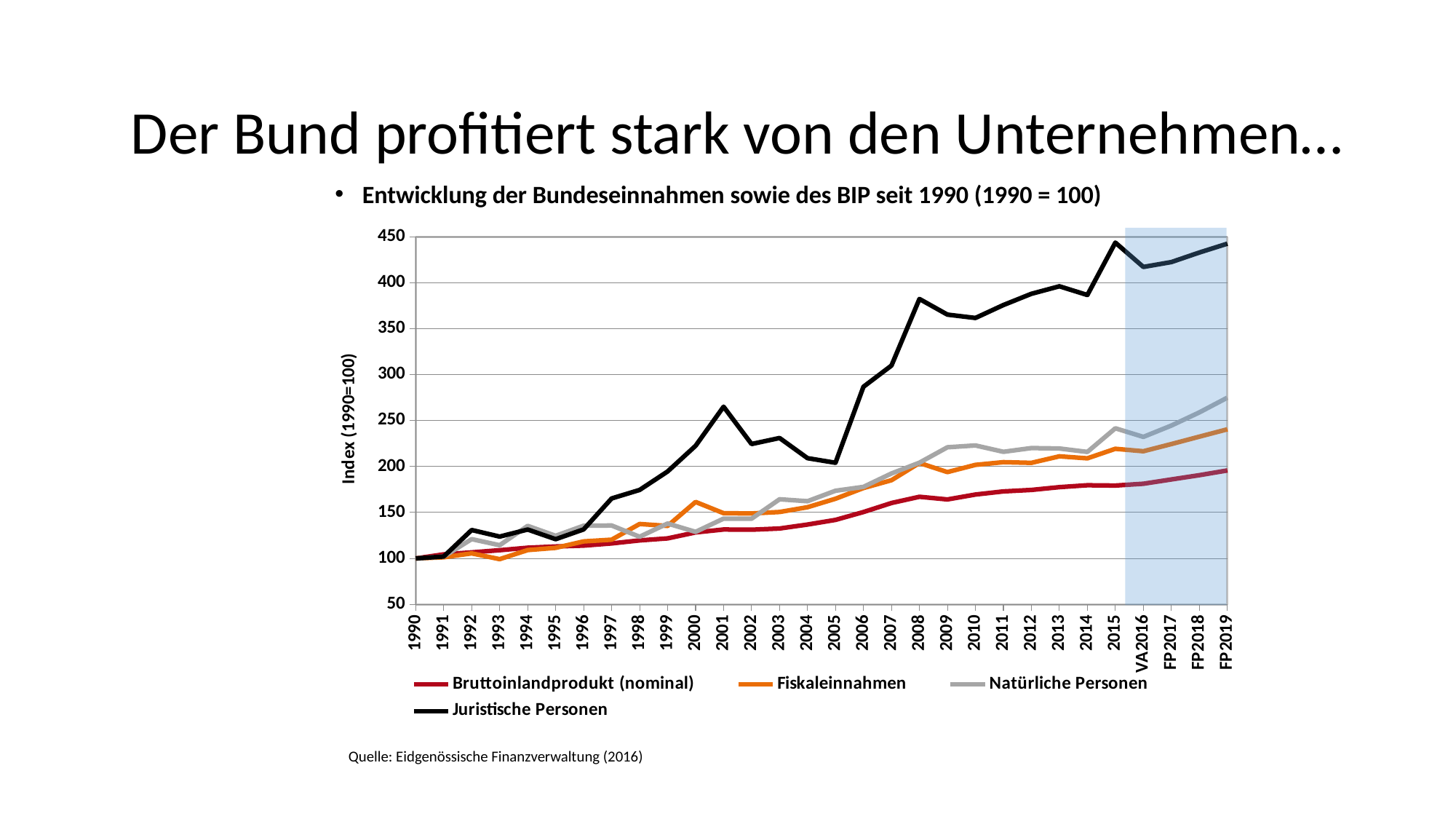

# Der Bund profitiert stark von den Unternehmen…
Entwicklung der Bundeseinnahmen sowie des BIP seit 1990 (1990 = 100)

### Chart

| Category |  |  |  |  |
|---|---|---|---|---|
| 1990 | 100.0 | 100.0 | 100.0 | 100.0 |
| 1991 | 104.44375078195698 | 101.22815251424804 | 102.070310377623 | 102.0703103897088 |
| 1992 | 106.61615244060192 | 105.52026222346542 | 121.010696161526 | 130.9280948413562 |
| 1993 | 108.95436738754094 | 99.21316565105369 | 114.3709655087779 | 123.74420692210579 |
| 1994 | 111.6446507992316 | 109.06178233673963 | 135.4235499574044 | 131.4287876936665 |
| 1995 | 113.00914023182871 | 111.4955472856858 | 124.59492756916859 | 120.91959114534683 |
| 1996 | 113.926200968408 | 118.53822951088166 | 135.5865166976764 | 131.58694723281118 |
| 1997 | 116.31398225226228 | 120.39455406907874 | 135.8329758313634 | 165.2433596222169 |
| 1998 | 119.58851095386561 | 137.44662810710014 | 123.57987032572086 | 174.47786612977146 |
| 1999 | 121.7712149036786 | 135.3721859908733 | 137.95382556058448 | 194.57601363548144 |
| 2000 | 128.29092215606636 | 161.4609609031816 | 128.889608240866 | 222.55052086596473 |
| 2001 | 131.48854620469675 | 149.1854516043736 | 143.28446946986966 | 265.03692543082855 |
| 2002 | 131.24355356385396 | 148.90525892867507 | 143.2030687994695 | 224.49073274273923 |
| 2003 | 132.5514680758728 | 150.51182915152975 | 164.34225237100435 | 231.03057147811157 |
| 2004 | 136.84501607048932 | 155.66945186304554 | 162.26122551798537 | 209.09733008247747 |
| 2005 | 141.90482704776574 | 164.8989789030251 | 173.59747706540963 | 204.07993258694938 |
| 2006 | 150.47902284364284 | 176.53283153647942 | 177.82088249575034 | 286.7349099842781 |
| 2007 | 160.2536551439973 | 185.0813433451933 | 192.43052152936366 | 309.8067042696511 |
| 2008 | 167.0488529534955 | 203.87479238207823 | 204.16192306148338 | 382.23163696846296 |
| 2009 | 164.1630560901333 | 193.9425316072815 | 220.90324448230606 | 365.19695484313957 |
| 2010 | 169.49990804879434 | 201.80799220526163 | 222.90743559287364 | 361.5758240266088 |
| 2011 | 172.90561047702525 | 204.7211307860622 | 216.00732289347363 | 375.61887582333594 |
| 2012 | 174.4766792470388 | 203.9996064984883 | 220.06508639870668 | 387.85903211038345 |
| 2013 | 177.52778472930157 | 211.1125238445893 | 219.62111326220418 | 396.01757960431814 |
| 2014 | 179.5976093978616 | 208.8895672612291 | 215.85321456539012 | 386.533751149887 |
| 2015 | 179.23841417906587 | 219.27979149040874 | 241.59676194901195 | 443.5270440522304 |
| VA2016 | 181.21003673503557 | 216.606082272892 | 232.21085860844516 | 417.0626465555797 |
| FP2017 | 185.9214976901465 | 224.4450009037128 | 244.55241901058463 | 422.34649383733415 |
| FP2018 | 190.56953513240015 | 232.44354337562152 | 258.8568966978907 | 432.7335440493302 |
| FP2019 | 195.71491258097498 | 240.46984651554558 | 274.8761067262619 | 442.352855767396 |
Quelle: Eidgenössische Finanzverwaltung (2016)